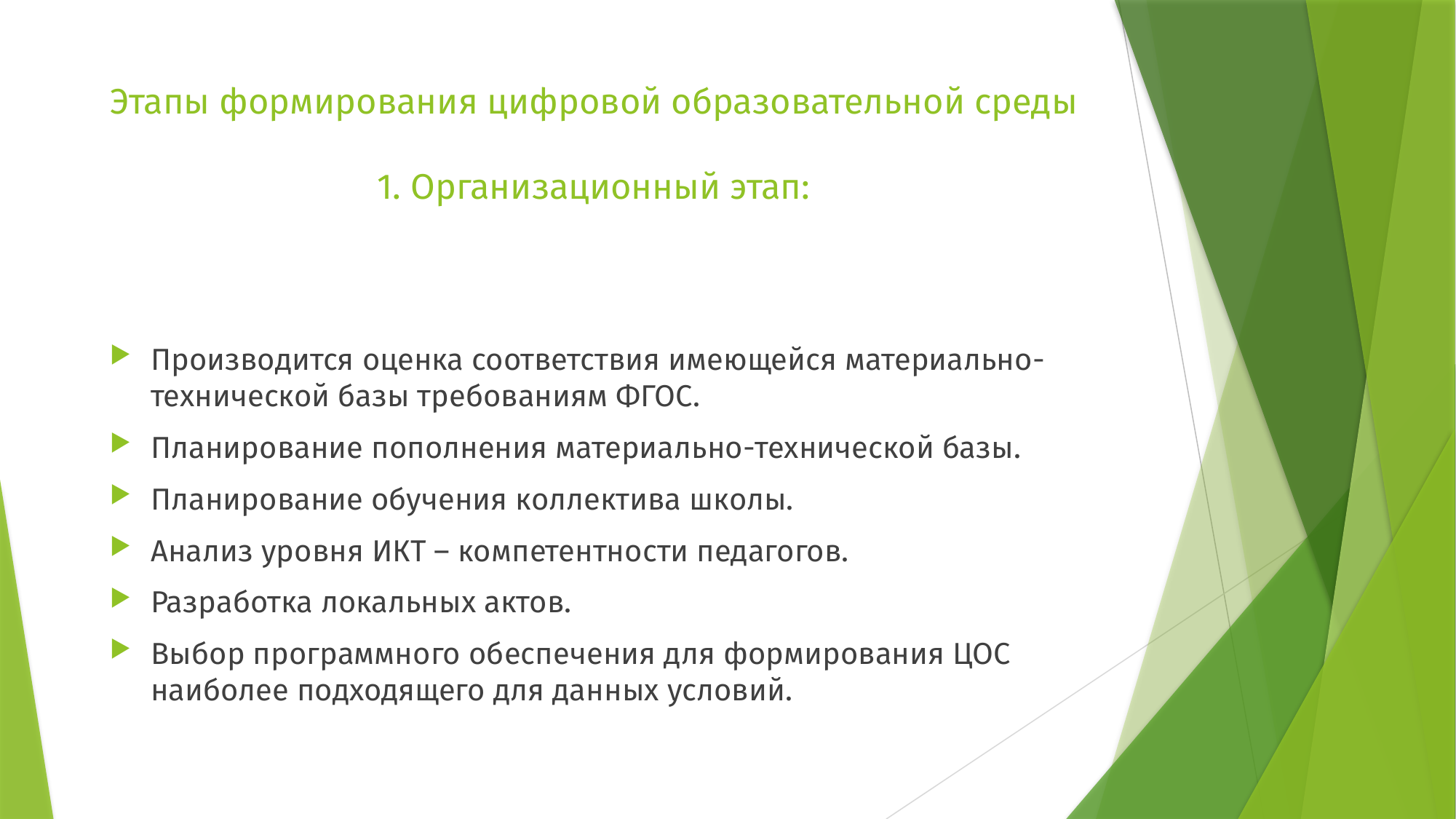

# Этапы формирования цифровой образовательной среды 1. Организационный этап:
Производится оценка соответствия имеющейся материально-технической базы требованиям ФГОС.
Планирование пополнения материально-технической базы.
Планирование обучения коллектива школы.
Анализ уровня ИКТ – компетентности педагогов.
Разработка локальных актов.
Выбор программного обеспечения для формирования ЦОС наиболее подходящего для данных условий.